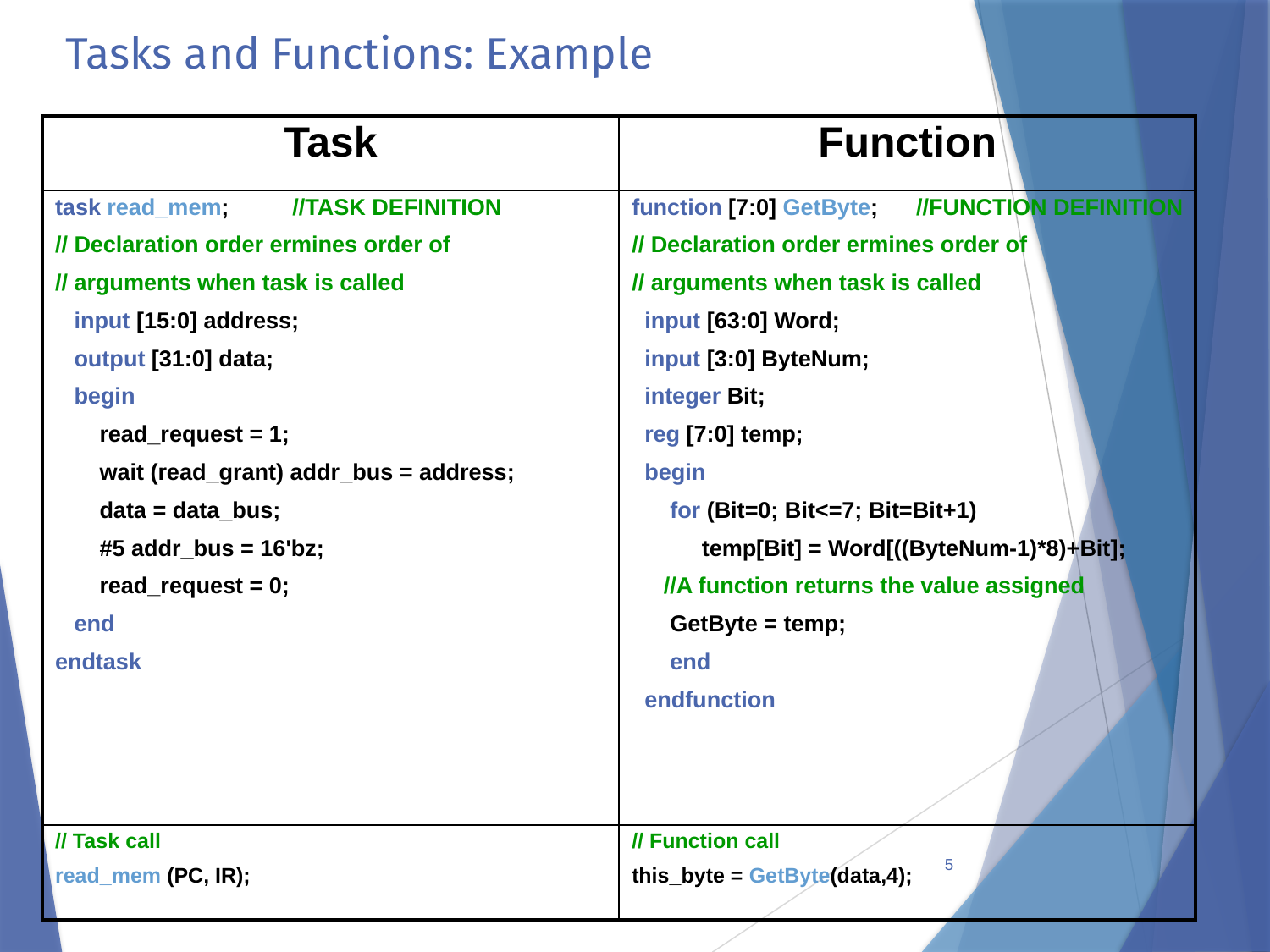

# Tasks and Functions: Example
| Task | Function |
| --- | --- |
| task read\_mem; //TASK DEFINITION // Declaration order ermines order of // arguments when task is called input [15:0] address; output [31:0] data; begin read\_request = 1; wait (read\_grant) addr\_bus = address; data = data\_bus; #5 addr\_bus = 16'bz; read\_request = 0; end endtask | function [7:0] GetByte; //FUNCTION DEFINITION // Declaration order ermines order of // arguments when task is called input [63:0] Word; input [3:0] ByteNum; integer Bit; reg [7:0] temp; begin for (Bit=0; Bit<=7; Bit=Bit+1) temp[Bit] = Word[((ByteNum-1)\*8)+Bit]; //A function returns the value assigned GetByte = temp; end endfunction |
| // Task call read\_mem (PC, IR); | // Function call this\_byte = GetByte(data,4); |
5